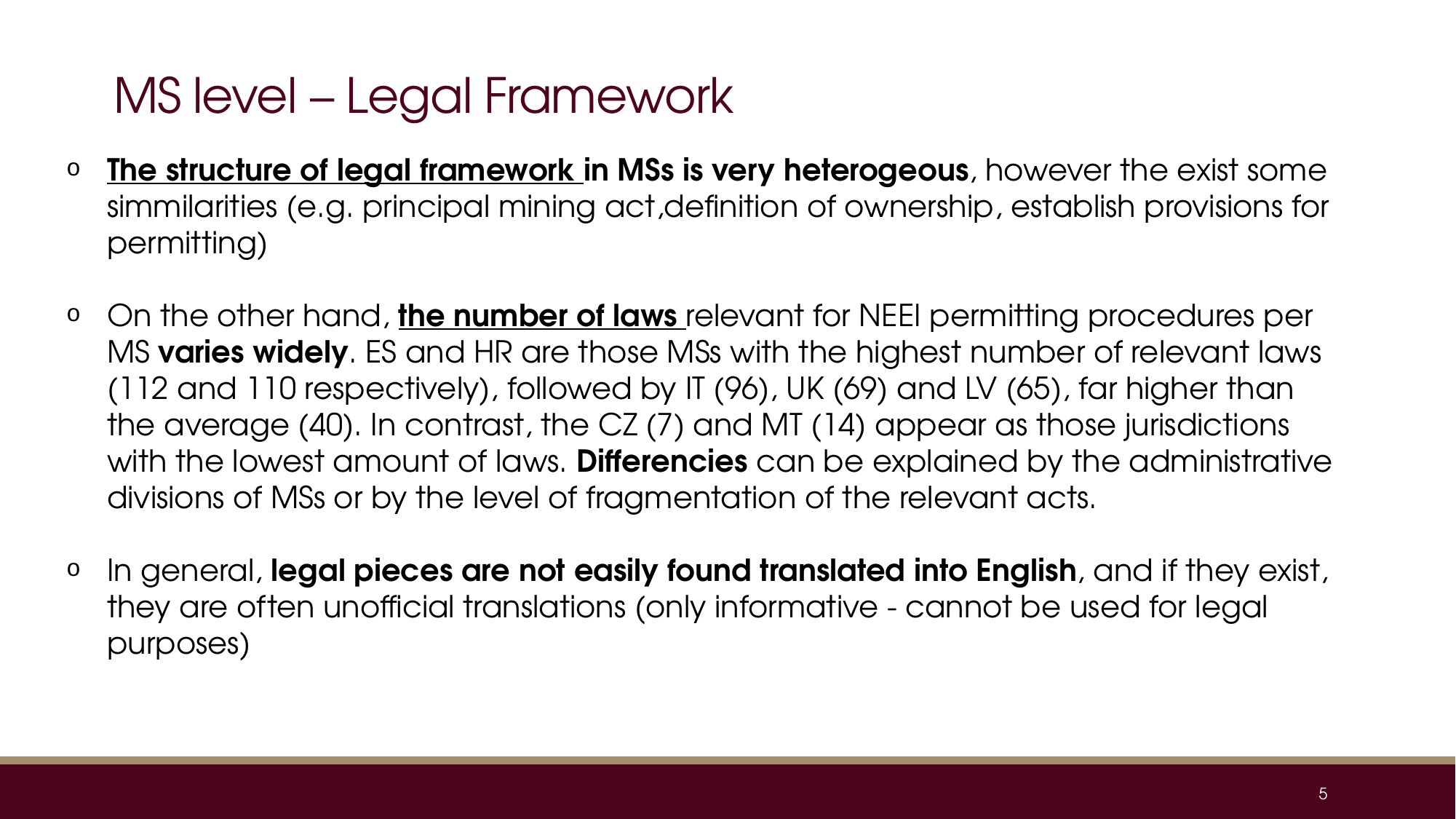

# MS level – Legal Framework

The structure of legal framework in MSs is very heterogeous, however the exist some simmilarities (e.g. principal mining act,definition of ownership, establish provisions for permitting)

On the other hand, the number of laws relevant for NEEI permitting procedures per MS varies widely. ES and HR are those MSs with the highest number of relevant laws (112 and 110 respectively), followed by IT (96), UK (69) and LV (65), far higher than the average (40). In contrast, the CZ (7) and MT (14) appear as those jurisdictions with the lowest amount of laws. Differencies can be explained by the administrative divisions of MSs or by the level of fragmentation of the relevant acts.

In general, legal pieces are not easily found translated into English, and if they exist, they are often unofficial translations (only informative - cannot be used for legal purposes)

5